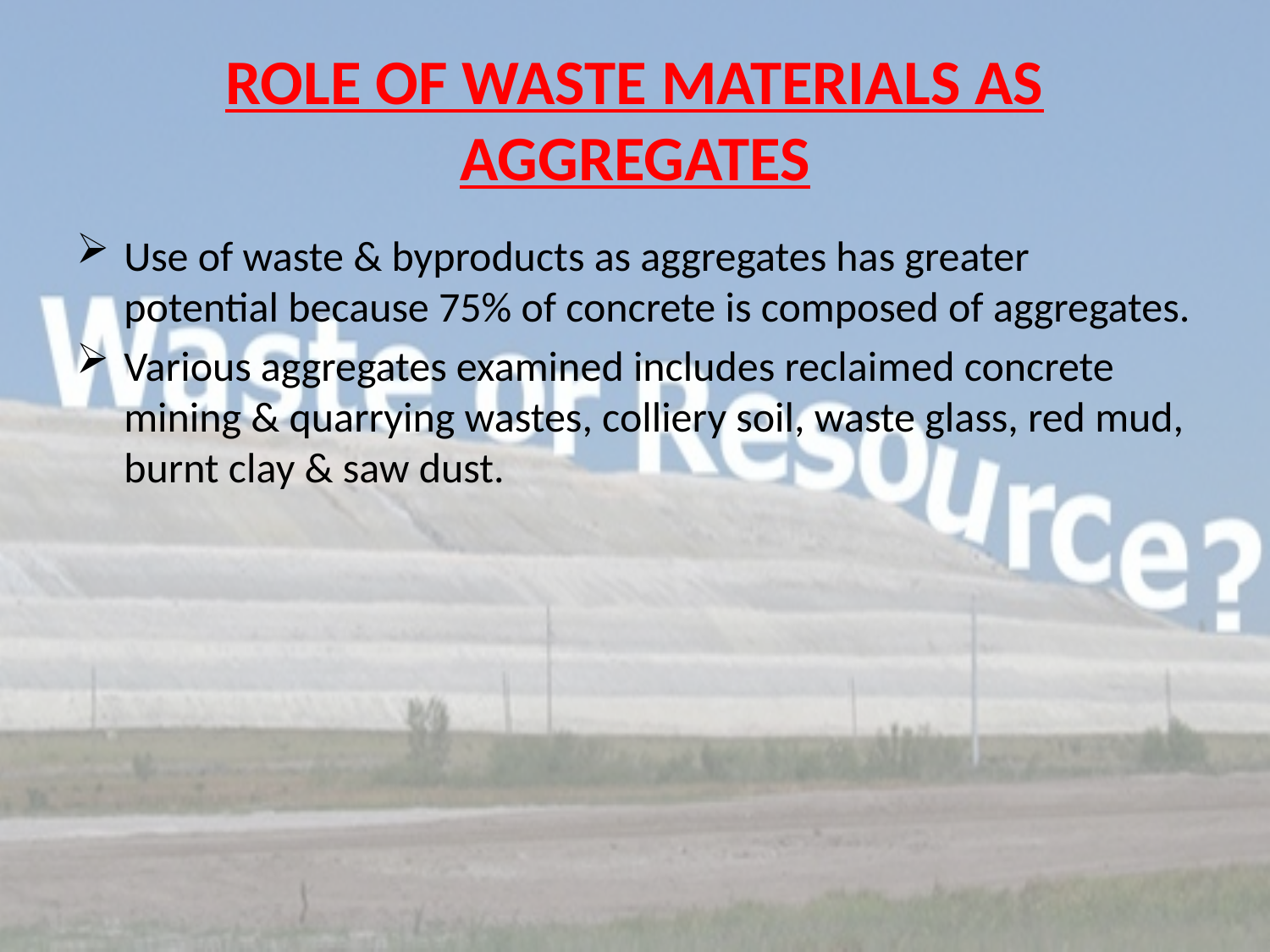

# ROLE OF WASTE MATERIALS AS AGGREGATES
Use of waste & byproducts as aggregates has greater potential because 75% of concrete is composed of aggregates.
Various aggregates examined includes reclaimed concrete mining & quarrying wastes, colliery soil, waste glass, red mud, burnt clay & saw dust.